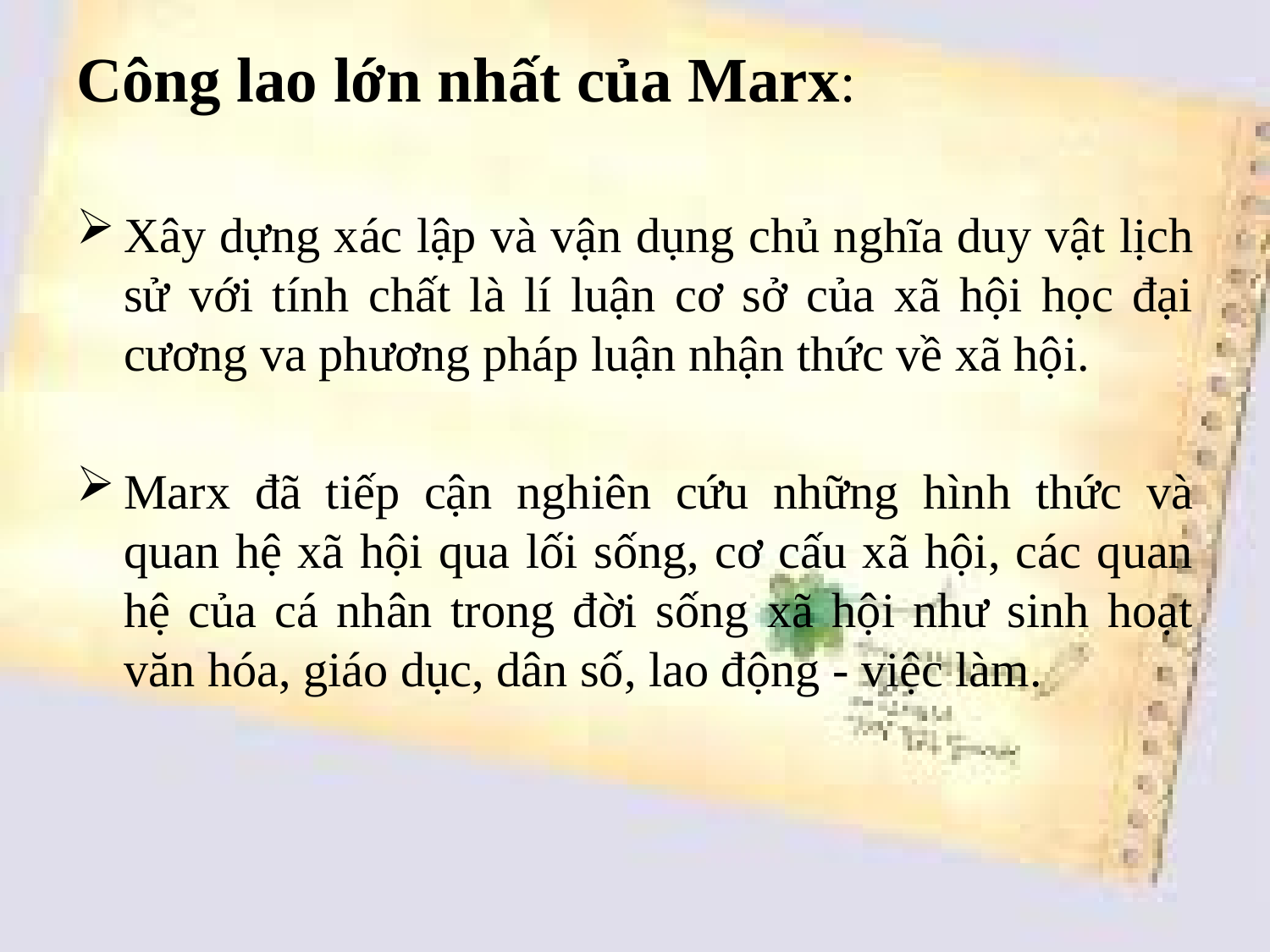

Công lao lớn nhất của Marx:

Xây dựng xác lập và vận dụng chủ nghĩa duy vật lịch sử với tính chất là lí luận cơ sở của xã hội học đại cương va phương pháp luận nhận thức về xã hội.

Marx đã tiếp cận nghiên cứu những hình thức và quan hệ xã hội qua lối sống, cơ cấu xã hội, các quan hệ của cá nhân trong đời sống xã hội như sinh hoạt văn hóa, giáo dục, dân số, lao động - việc làm.